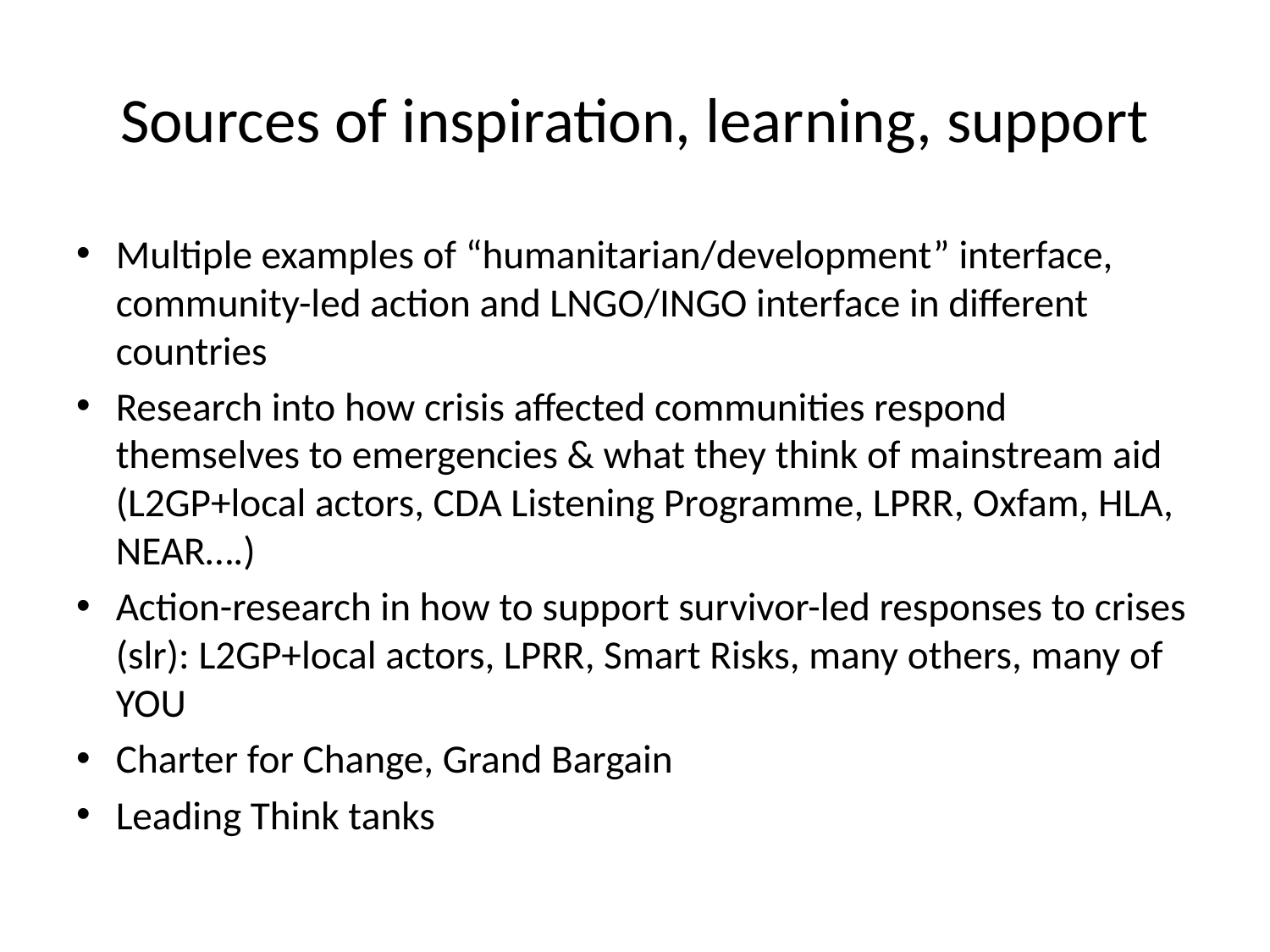

# Sources of inspiration, learning, support
Multiple examples of “humanitarian/development” interface, community-led action and LNGO/INGO interface in different countries
Research into how crisis affected communities respond themselves to emergencies & what they think of mainstream aid (L2GP+local actors, CDA Listening Programme, LPRR, Oxfam, HLA, NEAR….)
Action-research in how to support survivor-led responses to crises (slr): L2GP+local actors, LPRR, Smart Risks, many others, many of YOU
Charter for Change, Grand Bargain
Leading Think tanks